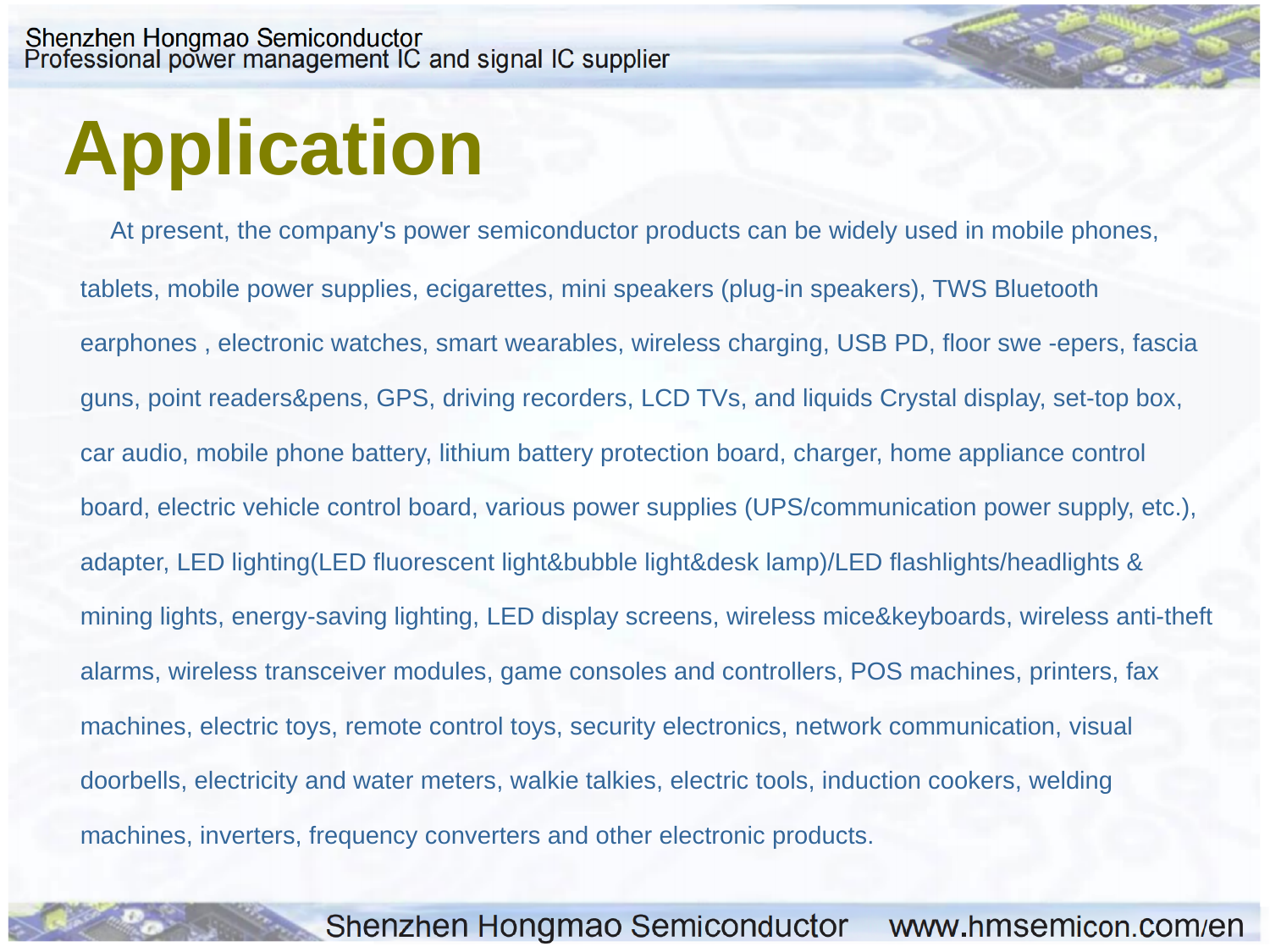

Application
        At present, the company's power semiconductor products can be widely used in mobile phones, tablets, mobile power supplies, ecigarettes, mini speakers (plug-in speakers), TWS Bluetooth earphones , electronic watches, smart wearables, wireless charging, USB PD, floor swe -epers, fascia guns, point readers&pens, GPS, driving recorders, LCD TVs, and liquids Crystal display, set-top box, car audio, mobile phone battery, lithium battery protection board, charger, home appliance control board, electric vehicle control board, various power supplies (UPS/communication power supply, etc.), adapter, LED lighting(LED fluorescent light&bubble light&desk lamp)/LED flashlights/headlights & mining lights, energy-saving lighting, LED display screens, wireless mice&keyboards, wireless anti-theft alarms, wireless transceiver modules, game consoles and controllers, POS machines, printers, fax machines, electric toys, remote control toys, security electronics, network communication, visual doorbells, electricity and water meters, walkie talkies, electric tools, induction cookers, welding machines, inverters, frequency converters and other electronic products.